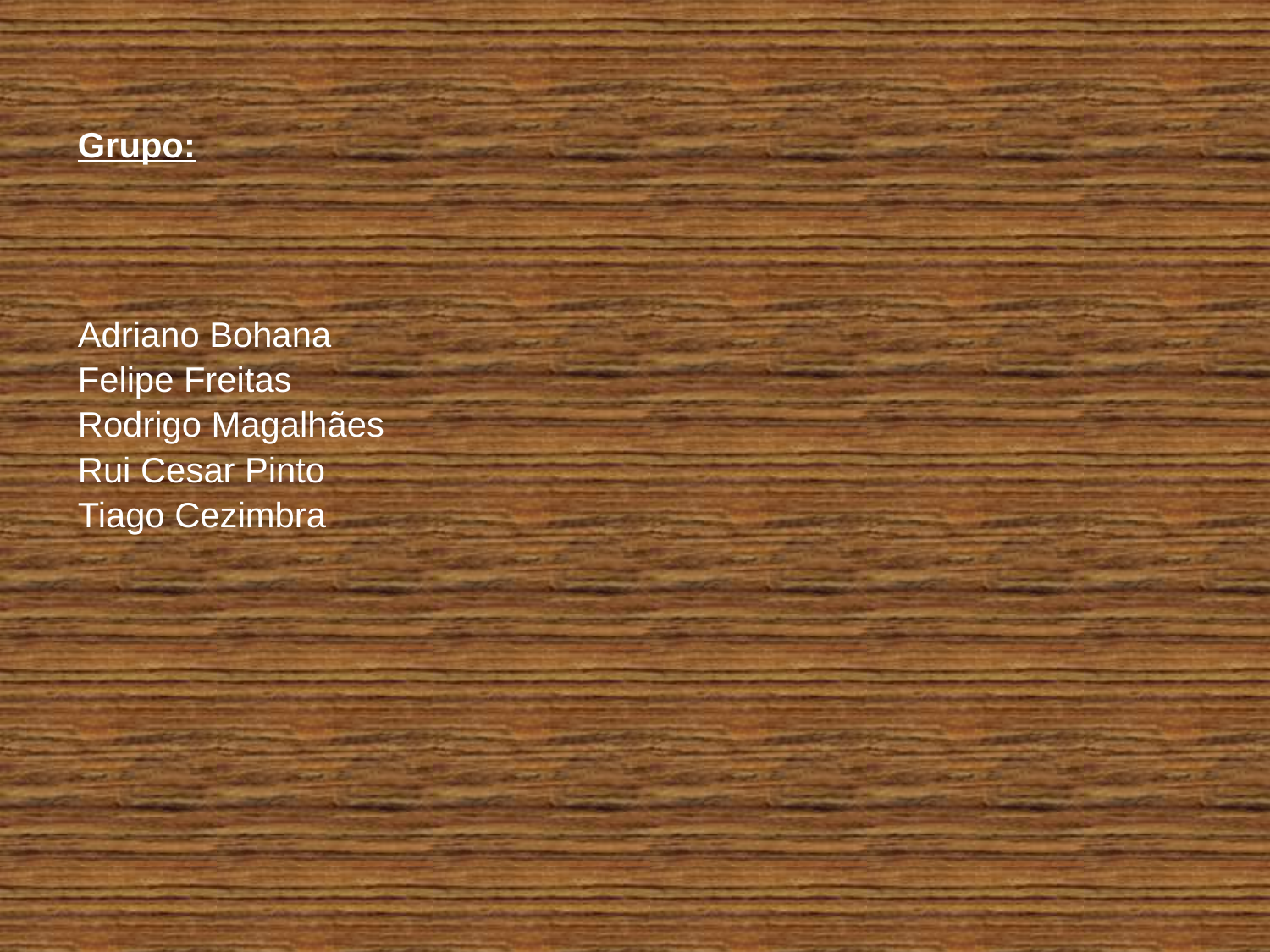

Grupo:

Adriano Bohana
Felipe Freitas
Rodrigo Magalhães
Rui Cesar Pinto
Tiago Cezimbra